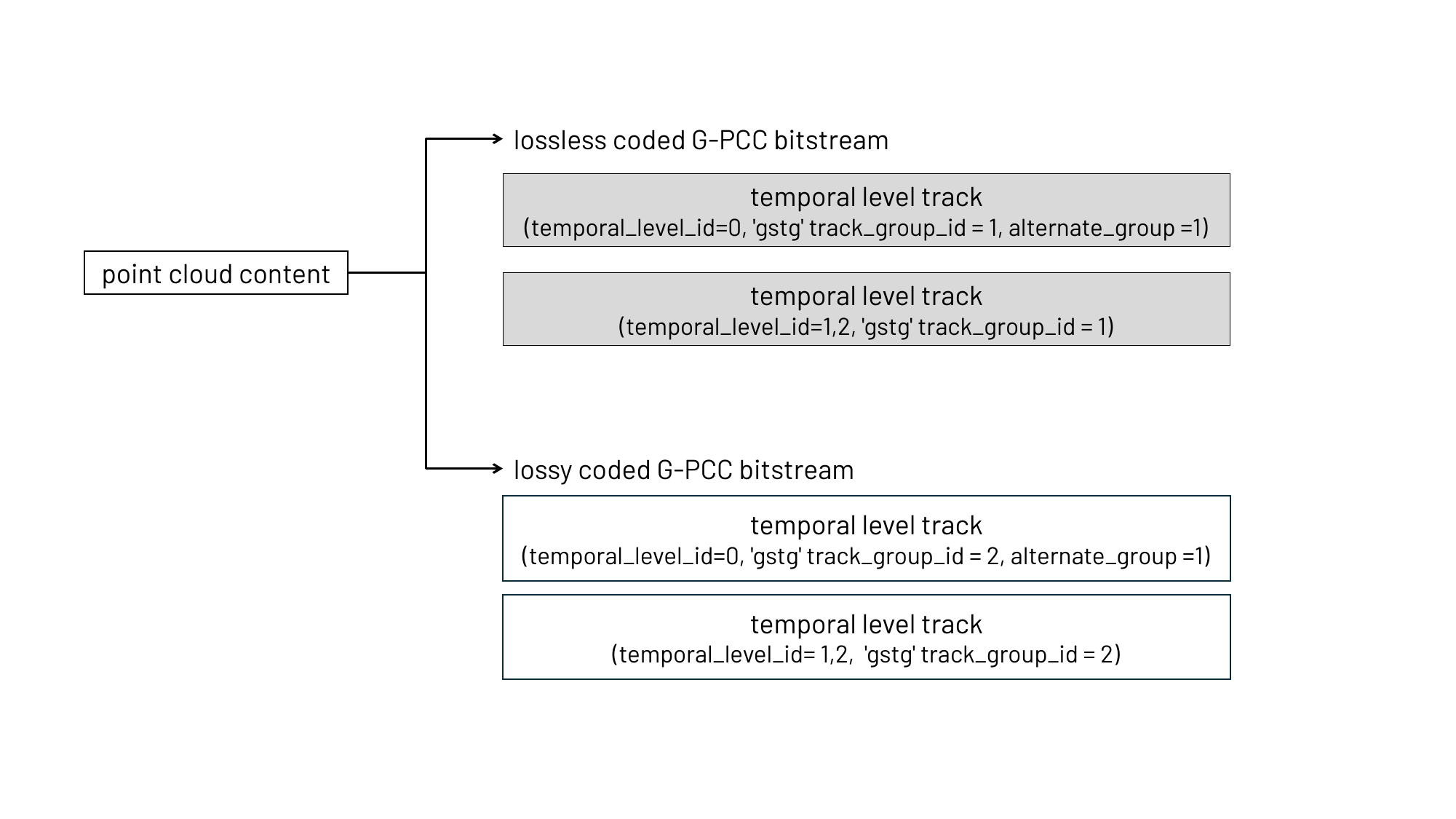

lossless coded G-PCC bitstream
temporal level track
(temporal_level_id=0, 'gstg' track_group_id = 1, alternate_group =1)
point cloud content
temporal level track
(temporal_level_id=1,2, 'gstg' track_group_id = 1)
lossy coded G-PCC bitstream
temporal level track
(temporal_level_id=0, 'gstg' track_group_id = 2, alternate_group =1)
temporal level track
(temporal_level_id= 1,2,  'gstg' track_group_id = 2)